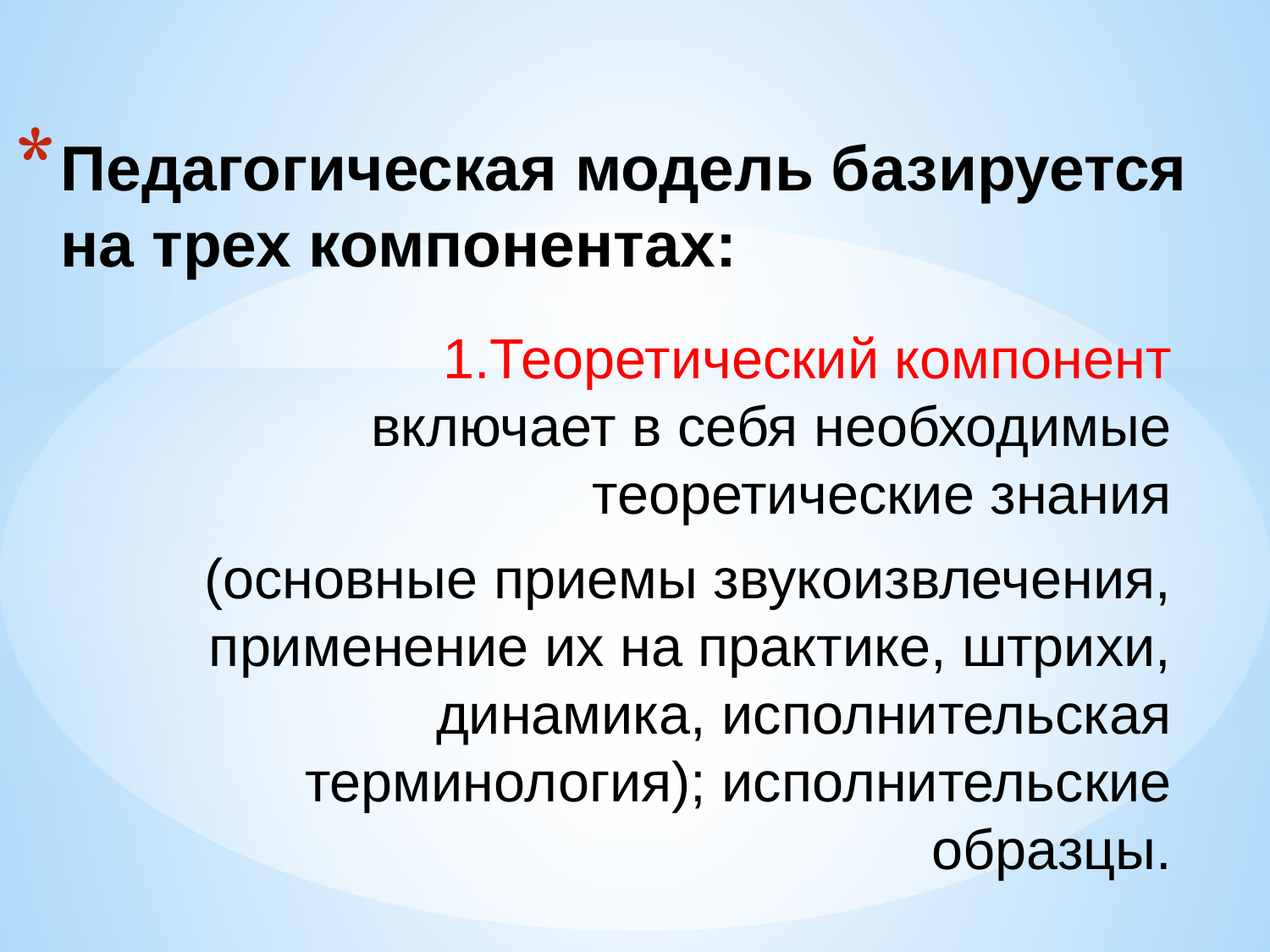

# Педагогическая модель базируется на трех компонентах:
1.Теоретический компонент включает в себя необходимые теоретические знания
(основные приемы звукоизвлечения, применение их на практике, штрихи, динамика, исполнительская терминология); исполнительские образцы.